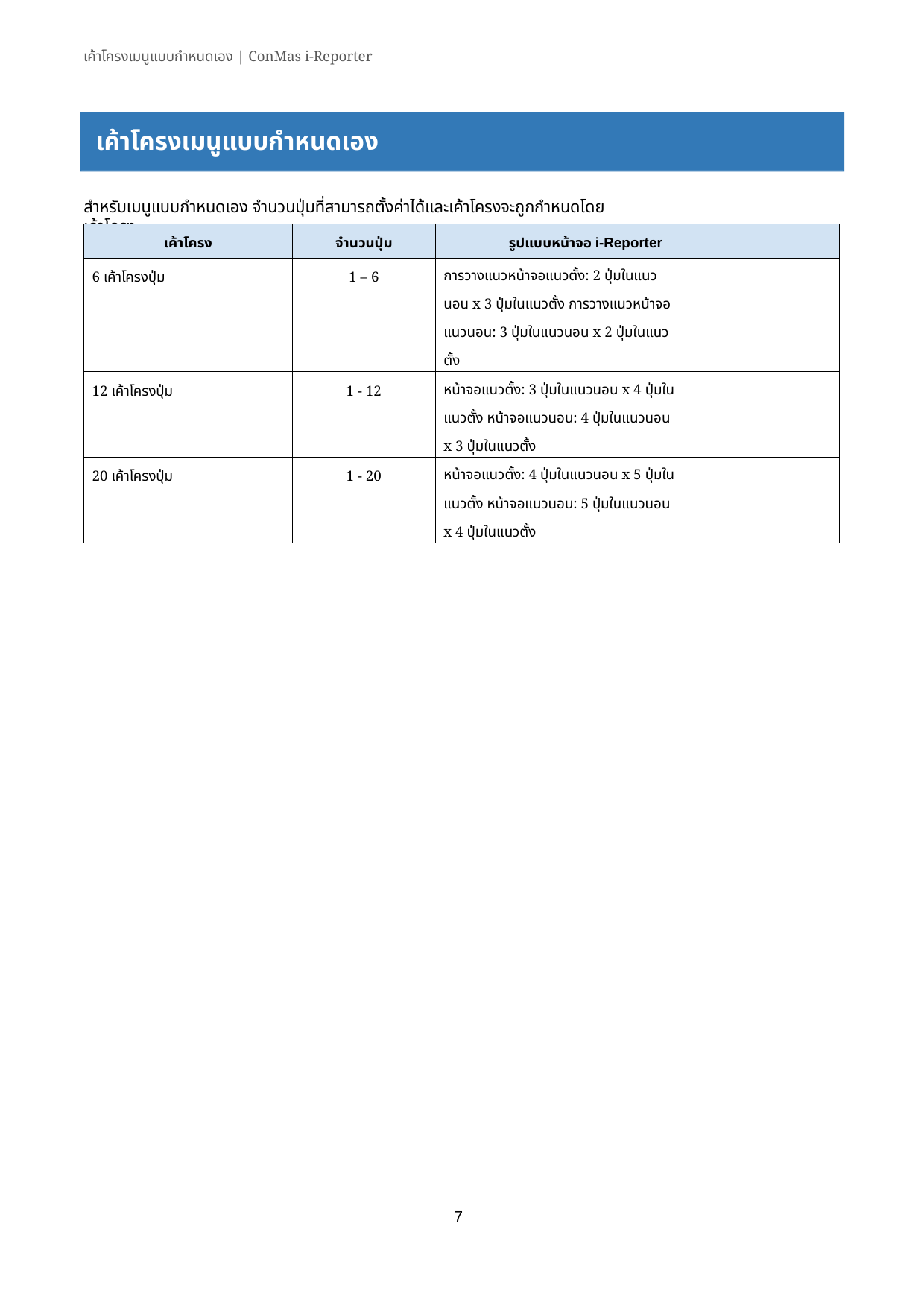

เค้าโครงเมนูแบบกำหนดเอง | ConMas i-Reporter

เค้าโครงเมนูแบบกำหนดเอง
สำหรับเมนูแบบกำหนดเอง จำนวนปุ่มที่สามารถตั้งค่าได้และเค้าโครงจะถูกกำหนดโดยเค้าโครง
| เค้าโครง | จำนวนปุ่ม | รูปแบบหน้าจอ i-Reporter |
| --- | --- | --- |
| 6 เค้าโครงปุ่ม | 1 – 6 | การวางแนวหน้าจอแนวตั้ง: 2 ปุ่มในแนวนอน x 3 ปุ่มในแนวตั้ง การวางแนวหน้าจอแนวนอน: 3 ปุ่มในแนวนอน x 2 ปุ่มในแนวตั้ง |
| 12 เค้าโครงปุ่ม | 1 - 12 | หน้าจอแนวตั้ง: 3 ปุ่มในแนวนอน x 4 ปุ่มในแนวตั้ง หน้าจอแนวนอน: 4 ปุ่มในแนวนอน x 3 ปุ่มในแนวตั้ง |
| 20 เค้าโครงปุ่ม | 1 - 20 | หน้าจอแนวตั้ง: 4 ปุ่มในแนวนอน x 5 ปุ่มในแนวตั้ง หน้าจอแนวนอน: 5 ปุ่มในแนวนอน x 4 ปุ่มในแนวตั้ง |
7